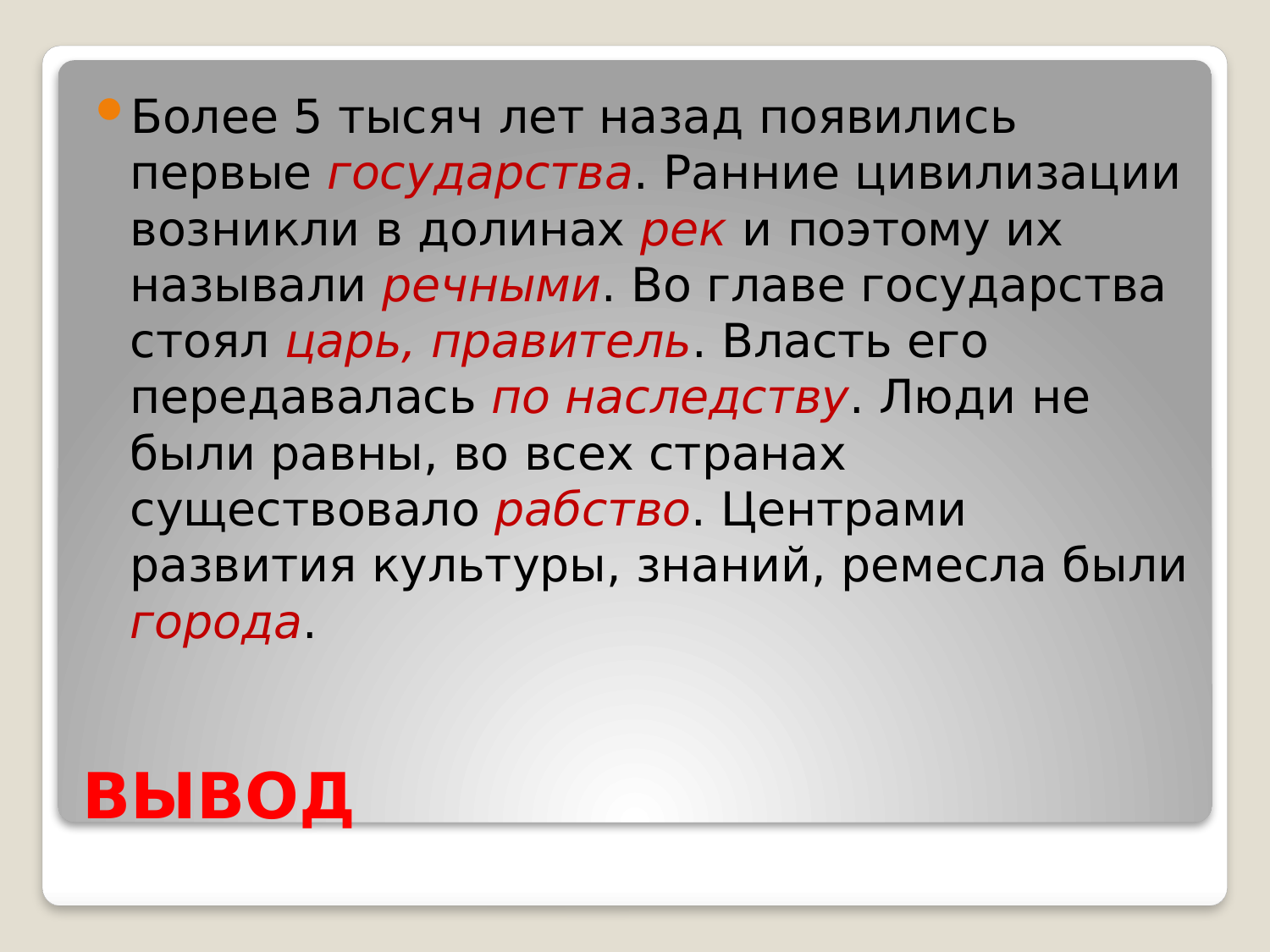

Более 5 тысяч лет назад появились первые государства. Ранние цивилизации возникли в долинах рек и поэтому их называли речными. Во главе государства стоял царь, правитель. Власть его передавалась по наследству. Люди не были равны, во всех странах существовало рабство. Центрами развития культуры, знаний, ремесла были города.

# ВЫВОД